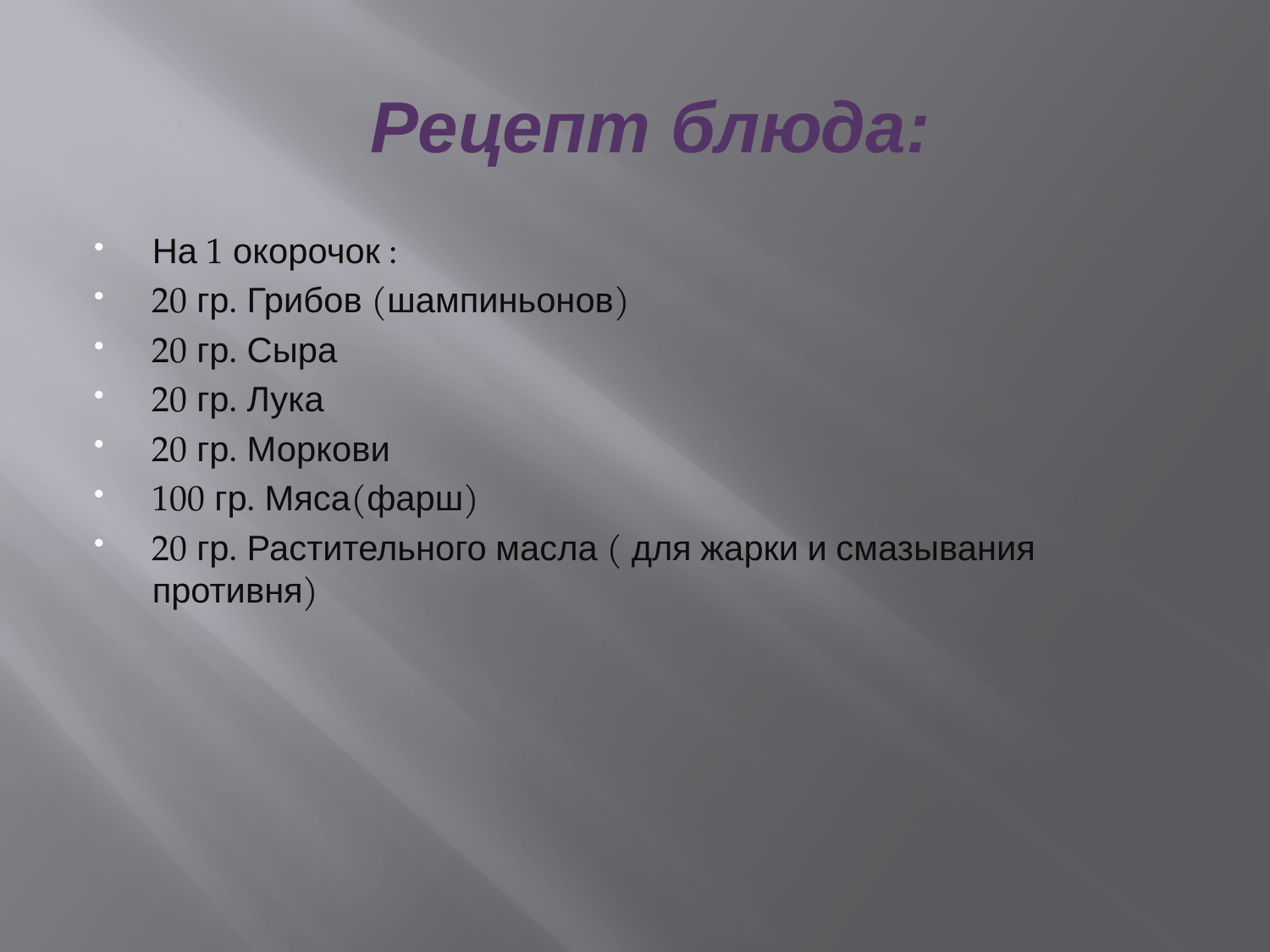

# Рецепт блюда:
На 1 окорочок :
20 гр. Грибов (шампиньонов)
20 гр. Сыра
20 гр. Лука
20 гр. Моркови
100 гр. Мяса(фарш)
20 гр. Растительного масла ( для жарки и смазывания противня)